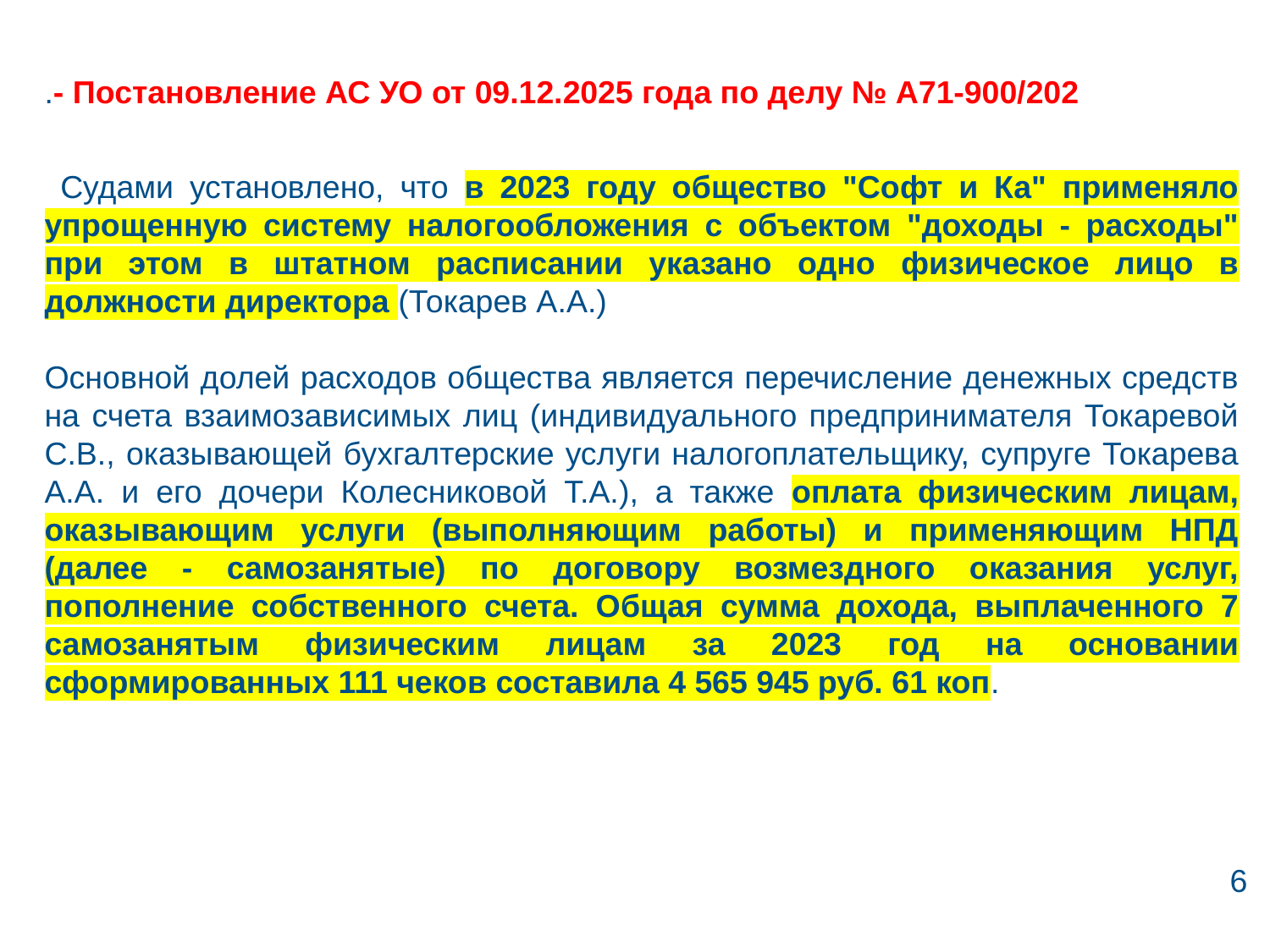

.- Постановление АС УО от 09.12.2025 года по делу № А71-900/202

 Судами установлено, что в 2023 году общество "Софт и Ка" применяло упрощенную систему налогообложения с объектом "доходы - расходы" при этом в штатном расписании указано одно физическое лицо в должности директора (Токарев А.А.)

Основной долей расходов общества является перечисление денежных средств на счета взаимозависимых лиц (индивидуального предпринимателя Токаревой С.В., оказывающей бухгалтерские услуги налогоплательщику, супруге Токарева А.А. и его дочери Колесниковой Т.А.), а также оплата физическим лицам, оказывающим услуги (выполняющим работы) и применяющим НПД (далее - самозанятые) по договору возмездного оказания услуг, пополнение собственного счета. Общая сумма дохода, выплаченного 7 самозанятым физическим лицам за 2023 год на основании сформированных 111 чеков составила 4 565 945 руб. 61 коп.